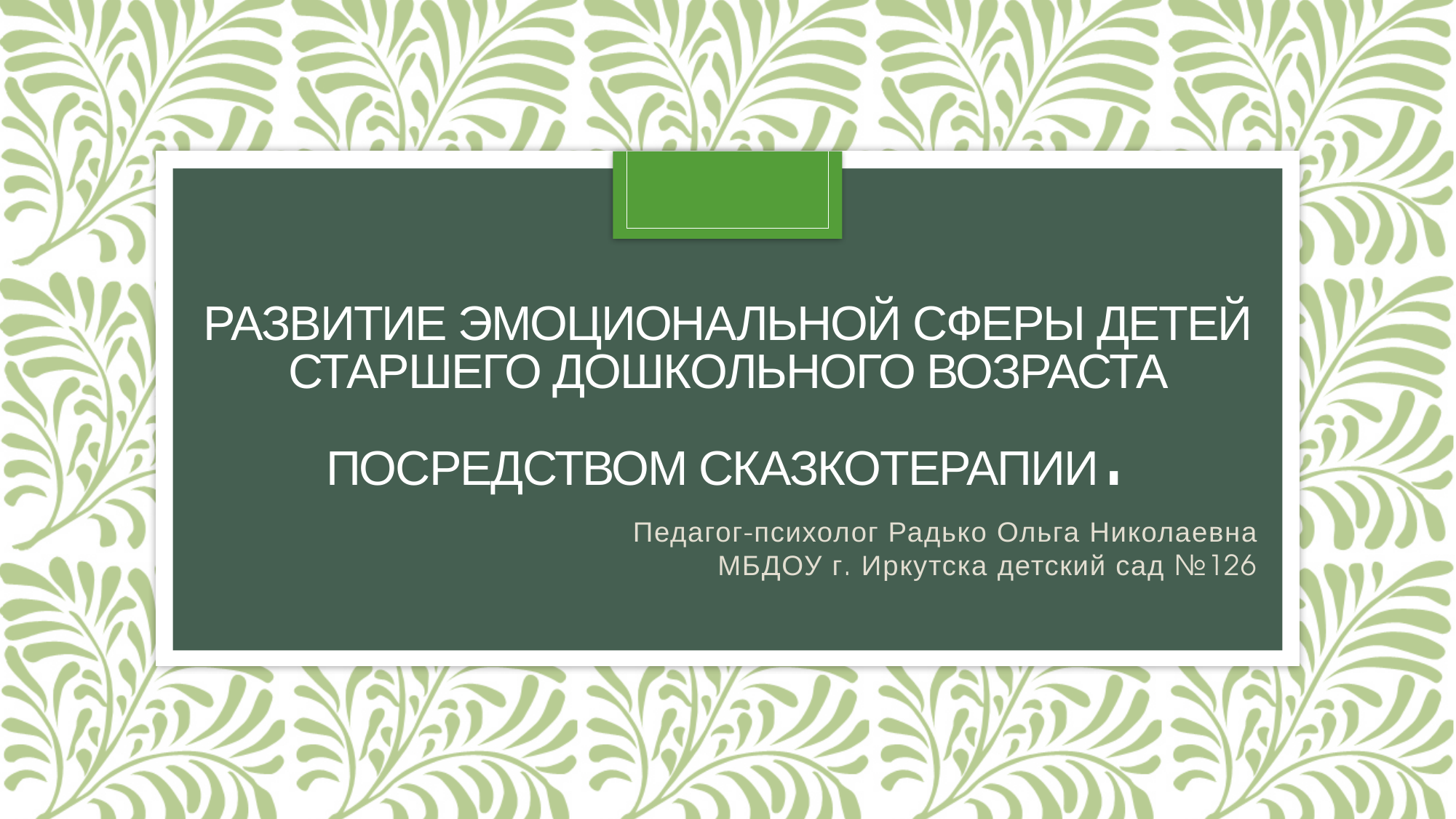

# Развитие эмоциональной сферы детей старшего дошкольного возраста посредством сказкотерапии.
Педагог-психолог Радько Ольга Николаевна
МБДОУ г. Иркутска детский сад №126